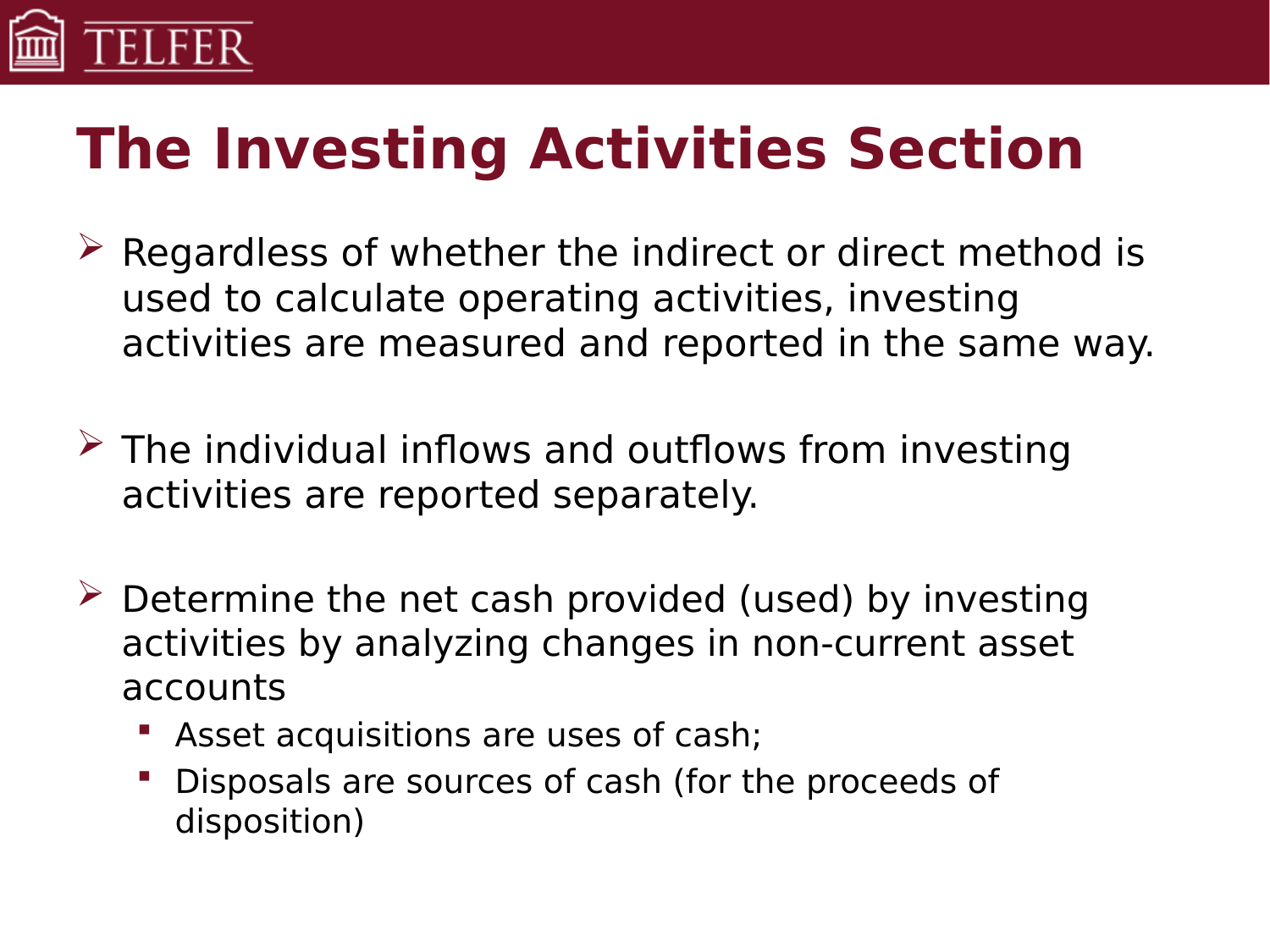

# The Investing Activities Section
Regardless of whether the indirect or direct method is used to calculate operating activities, investing activities are measured and reported in the same way.

The individual inflows and outflows from investing activities are reported separately.

Determine the net cash provided (used) by investing activities by analyzing changes in non-current asset accounts
Asset acquisitions are uses of cash;
Disposals are sources of cash (for the proceeds of disposition)